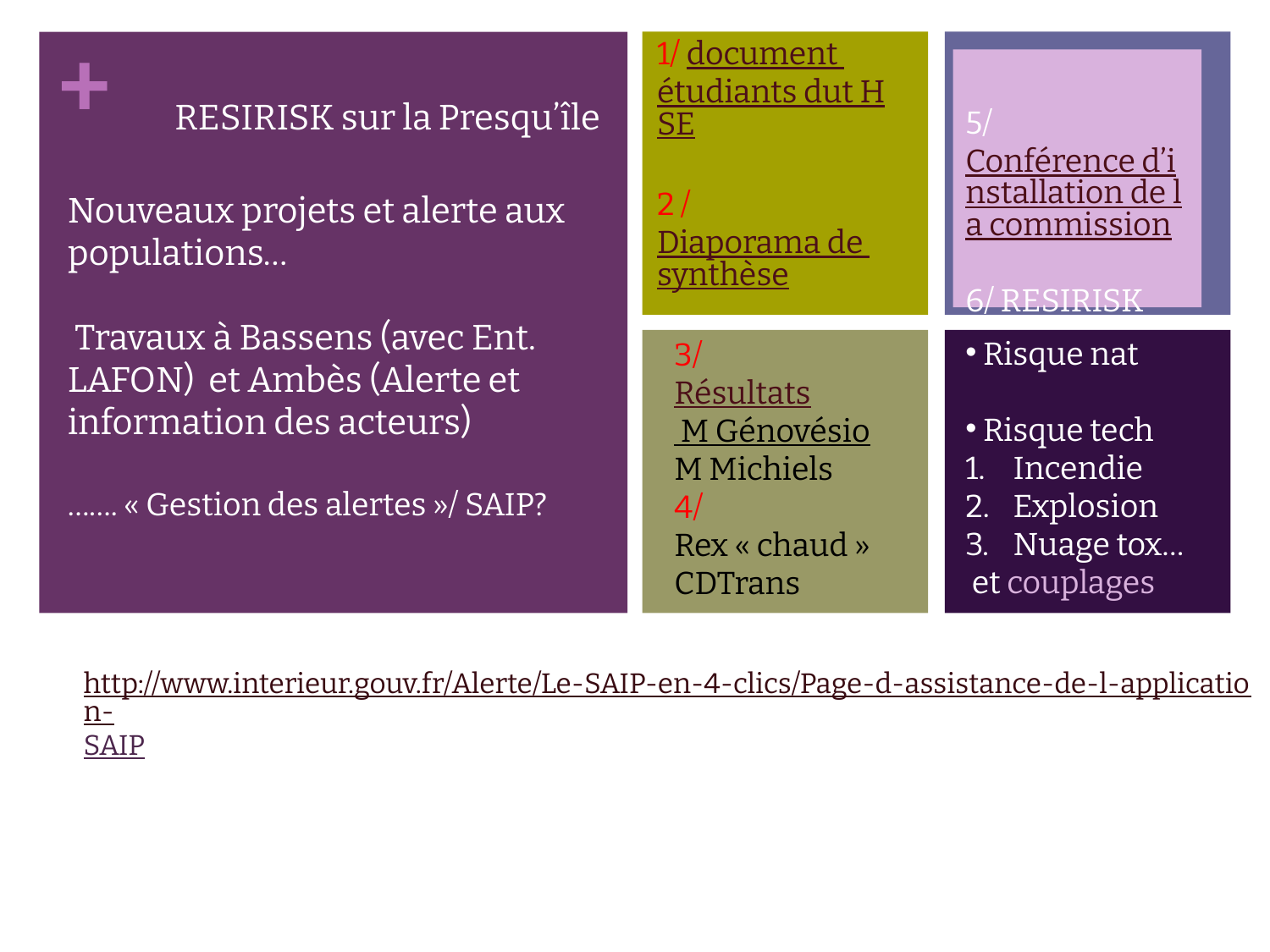

1/ document
étudiants dut HSE
5/Conférence d’installation de la commission

6/ RESIRISK
RESIRISK sur la Presqu’île

Nouveaux projets et alerte aux populations…

 Travaux à Bassens (avec Ent. LAFON)  et Ambès (Alerte et information des acteurs)

……. « Gestion des alertes »/ SAIP?

2 / Diaporama de synthèse

 Risque nat

 Risque tech
Incendie
Explosion
Nuage tox…
 et couplages
3/
Résultats
 M Génovésio
M Michiels
4/
Rex « chaud »
CDTrans
# http://www.interieur.gouv.fr/Alerte/Le-SAIP-en-4-clics/Page-d-assistance-de-l-application-SAIP